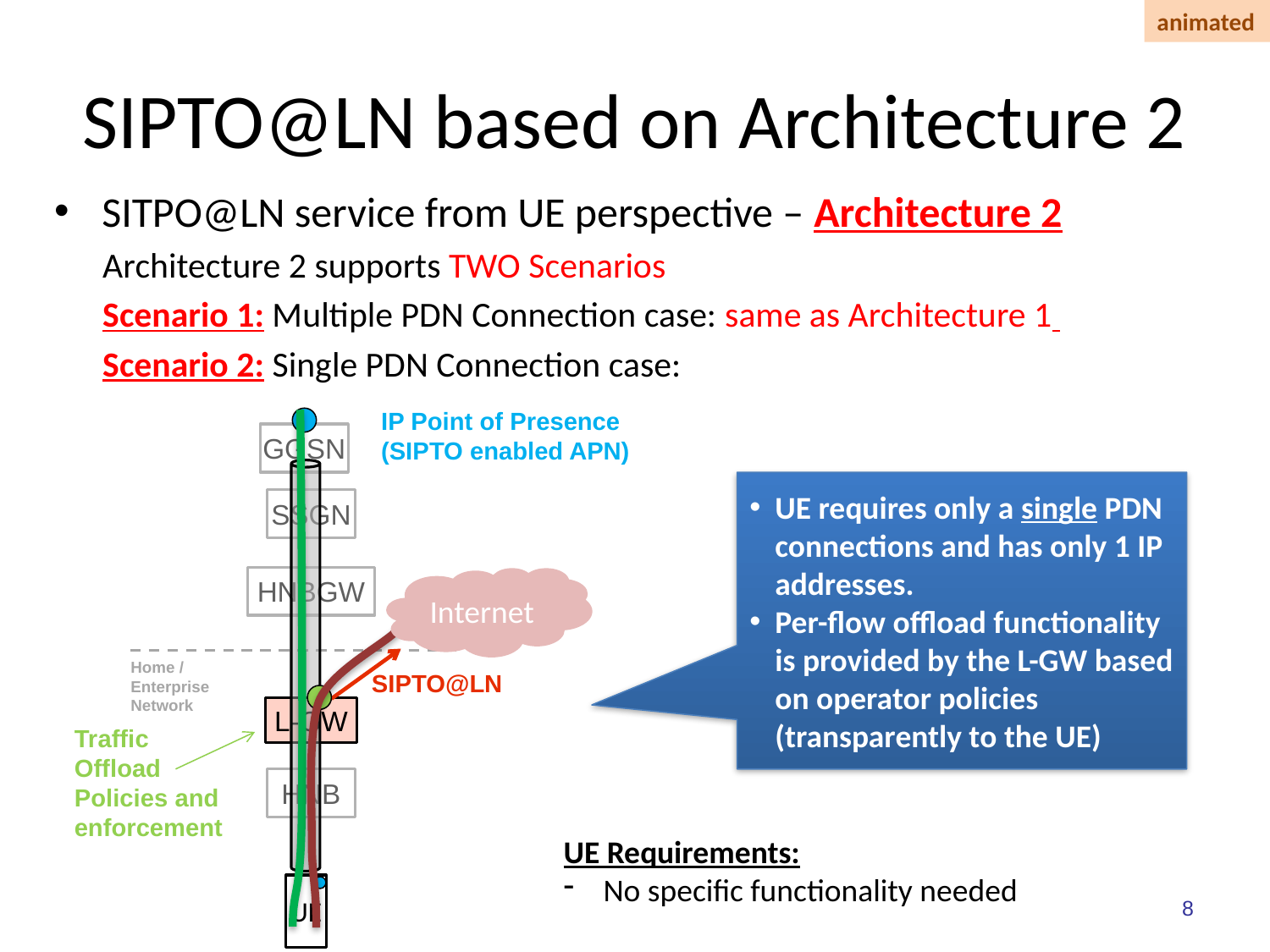

animated
# SIPTO@LN based on Architecture 2
SITPO@LN service from UE perspective – Architecture 2
      Architecture 2 supports TWO Scenarios
      Scenario 1: Multiple PDN Connection case: same as Architecture 1
      Scenario 2: Single PDN Connection case:

IP Point of Presence
(SIPTO enabled APN)

GGSN

SSGN
HNBGW
SIPTO@LN

L-GW
HNB
UE

UE requires only a single PDN connections and has only 1 IP addresses.
Per-flow offload functionality is provided by the L-GW based on operator policies (transparently to the UE)
Internet

Home / Enterprise Network
Traffic
Offload Policies and enforcement
UE Requirements:
No specific functionality needed
8